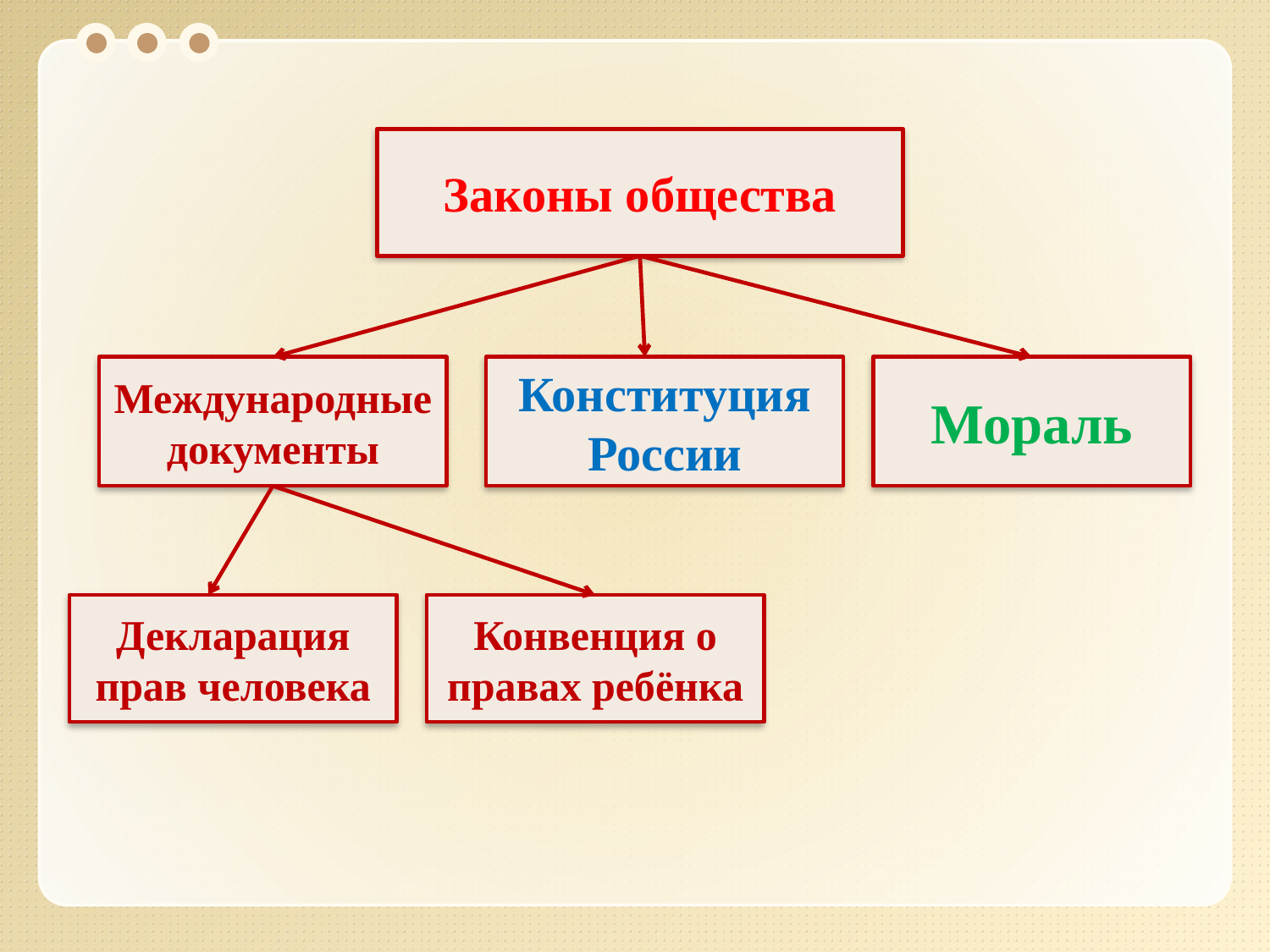

Законы общества
Международные документы
Конституция России
Мораль
Декларация прав человека
Конвенция о правах ребёнка